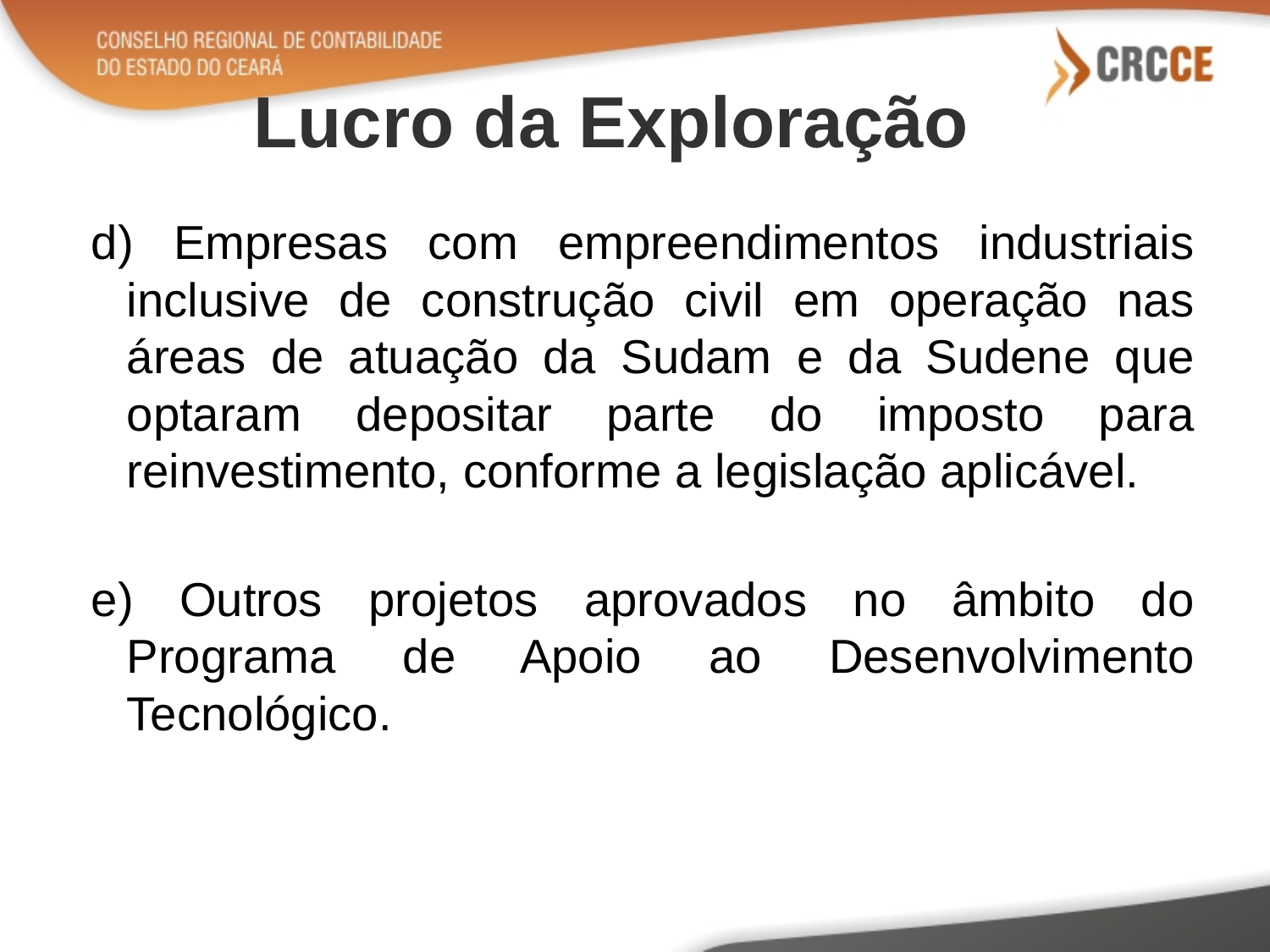

# Lucro da Exploração
d) Empresas com empreendimentos industriais inclusive de construção civil em operação nas áreas de atuação da Sudam e da Sudene que optaram depositar parte do imposto para reinvestimento, conforme a legislação aplicável.

e) Outros projetos aprovados no âmbito do Programa de Apoio ao Desenvolvimento Tecnológico.